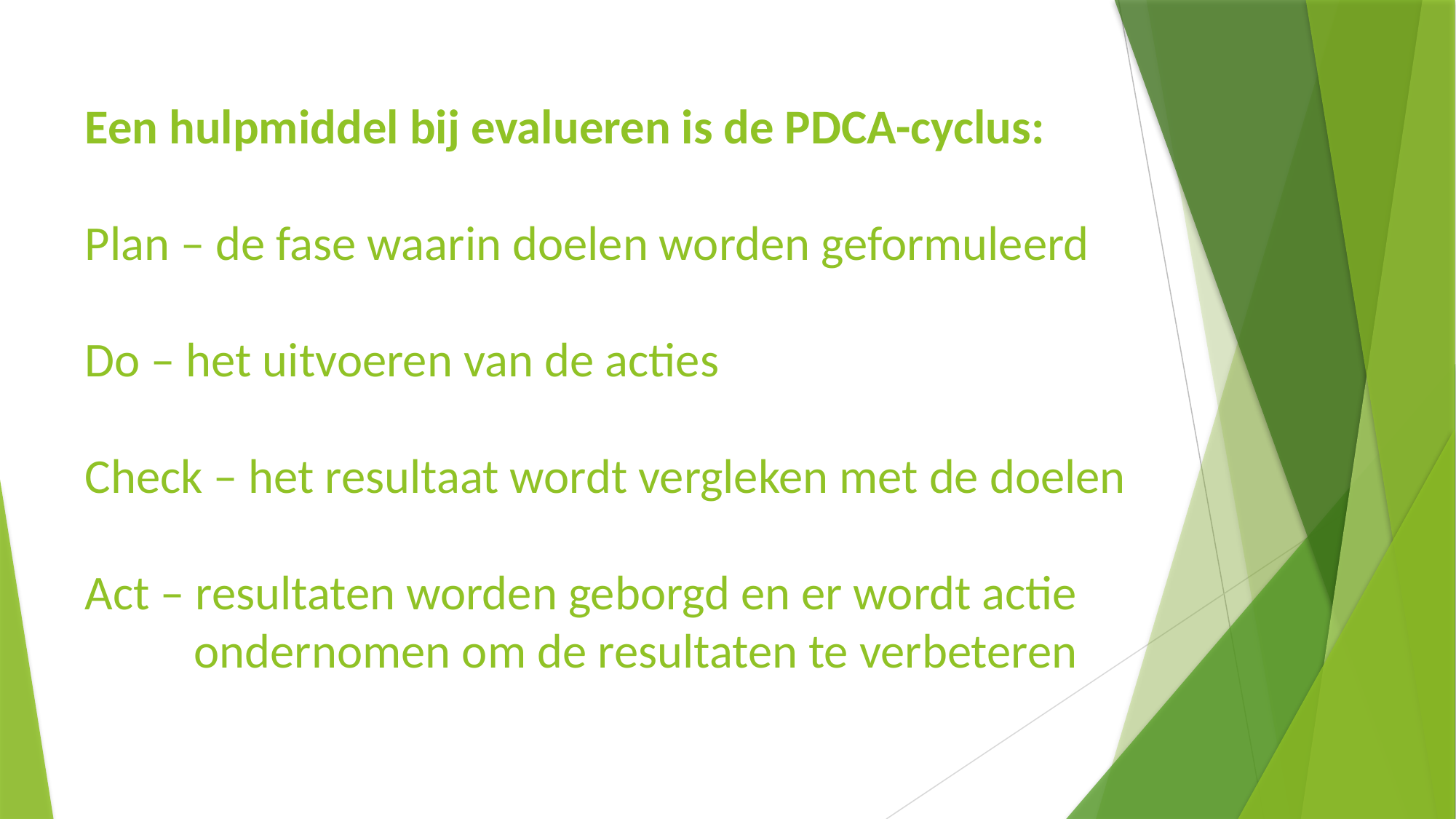

Een hulpmiddel bij evalueren is de PDCA-cyclus:

Plan – de fase waarin doelen worden geformuleerd

Do – het uitvoeren van de acties

Check – het resultaat wordt vergleken met de doelen

Act – resultaten worden geborgd en er wordt actie 	ondernomen om de resultaten te verbeteren